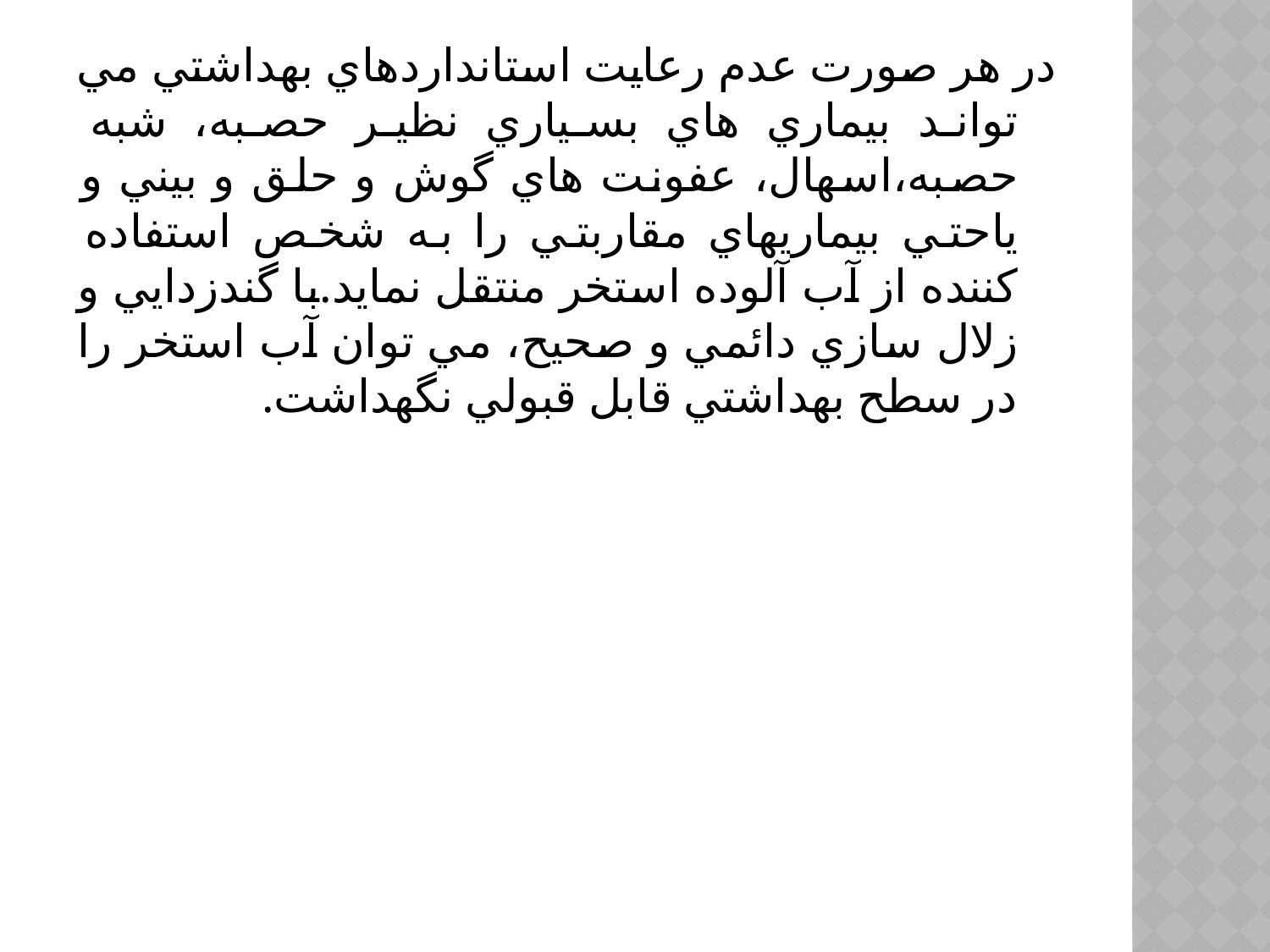

در هر صورت عدم رعايت استانداردهاي بهداشتي مي تواند بيماري هاي بسياري نظير حصبه، شبه حصبه،اسهال، عفونت هاي گوش و حلق و بيني و ياحتي بيماريهاي مقاربتي را به شخص استفاده كننده از آب آلوده استخر منتقل نمايد.با گندزدايي و زلال سازي دائمي و صحيح، مي توان آب استخر را در سطح بهداشتي قابل قبولي نگهداشت.